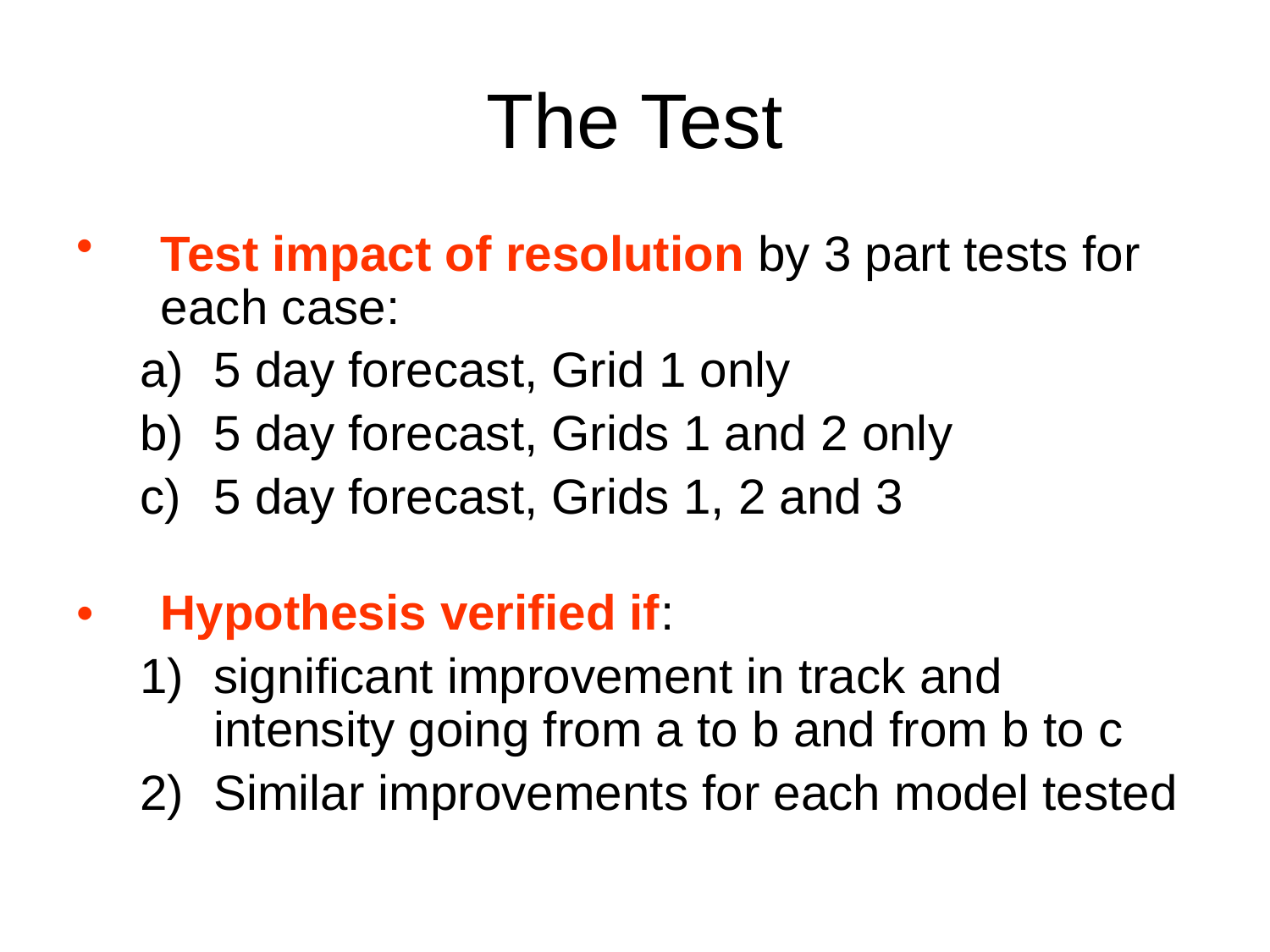

# The Test
Test impact of resolution by 3 part tests for each case:
5 day forecast, Grid 1 only
5 day forecast, Grids 1 and 2 only
5 day forecast, Grids 1, 2 and 3
Hypothesis verified if:
significant improvement in track and intensity going from a to b and from b to c
Similar improvements for each model tested